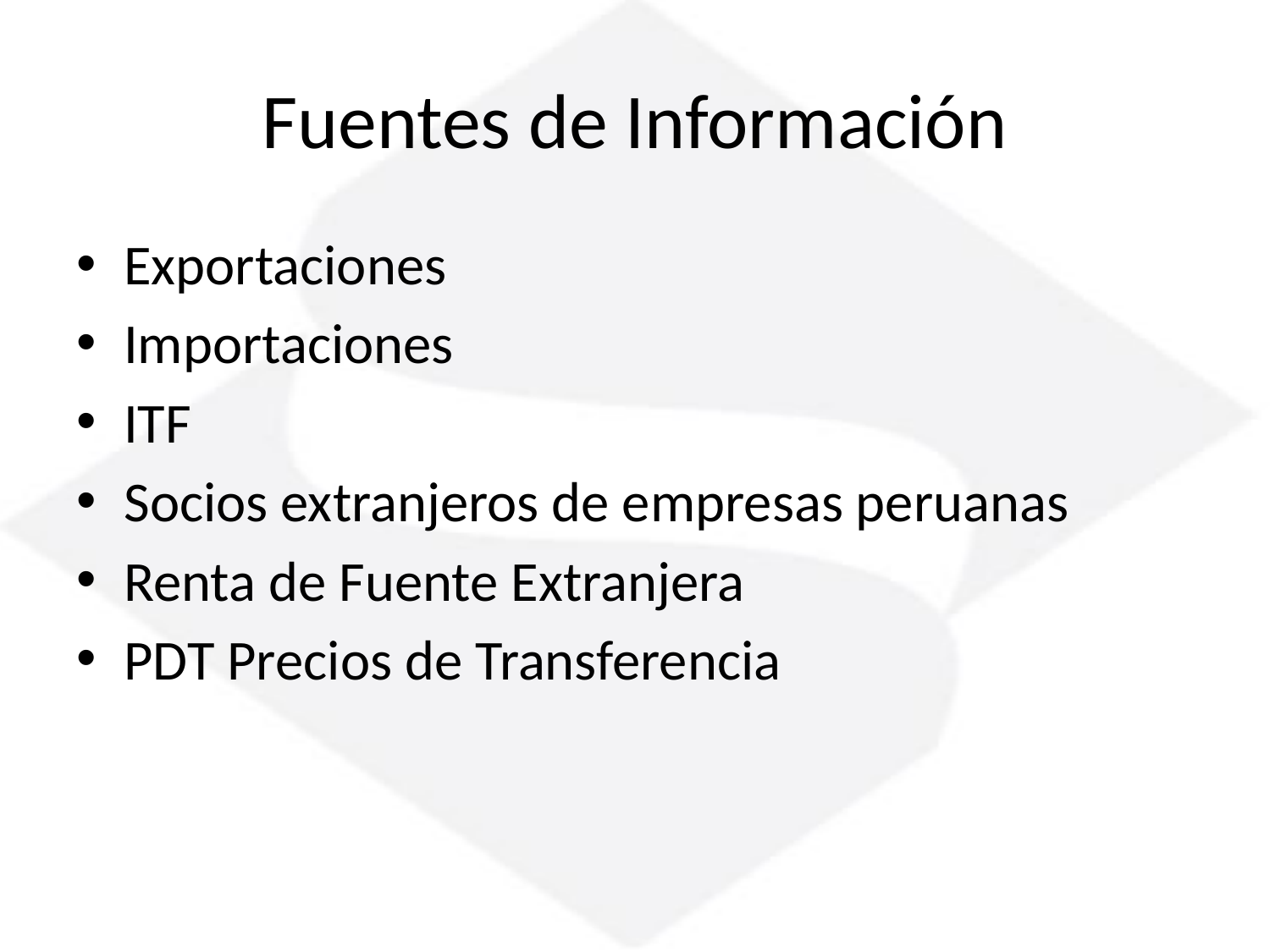

# Fuentes de Información
Exportaciones
Importaciones
ITF
Socios extranjeros de empresas peruanas
Renta de Fuente Extranjera
PDT Precios de Transferencia